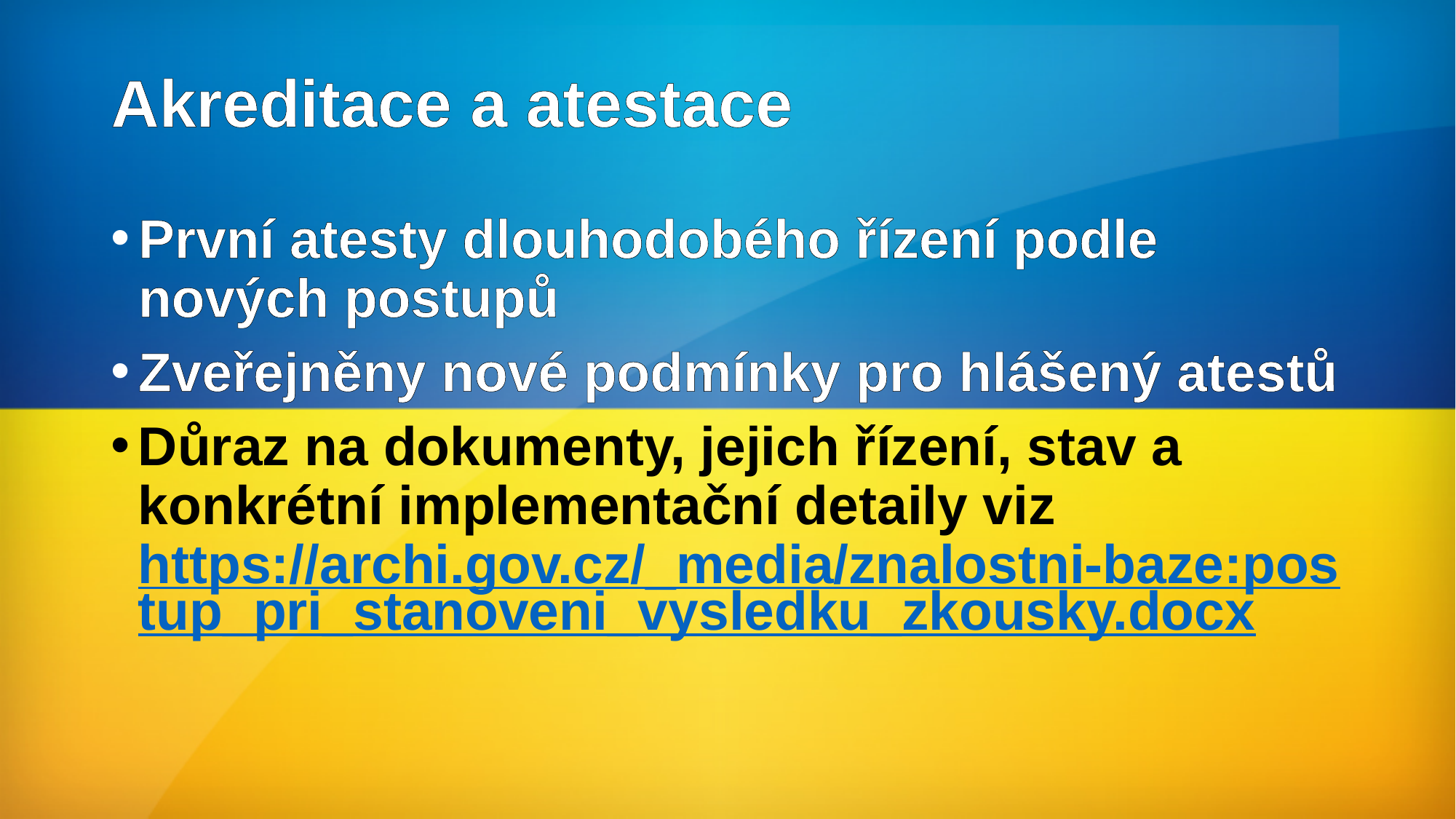

# Akreditace a atestace
První atesty dlouhodobého řízení podle nových postupů
Zveřejněny nové podmínky pro hlášený atestů
Důraz na dokumenty, jejich řízení, stav a konkrétní implementační detaily viz https://archi.gov.cz/_media/znalostni-baze:postup_pri_stanoveni_vysledku_zkousky.docx